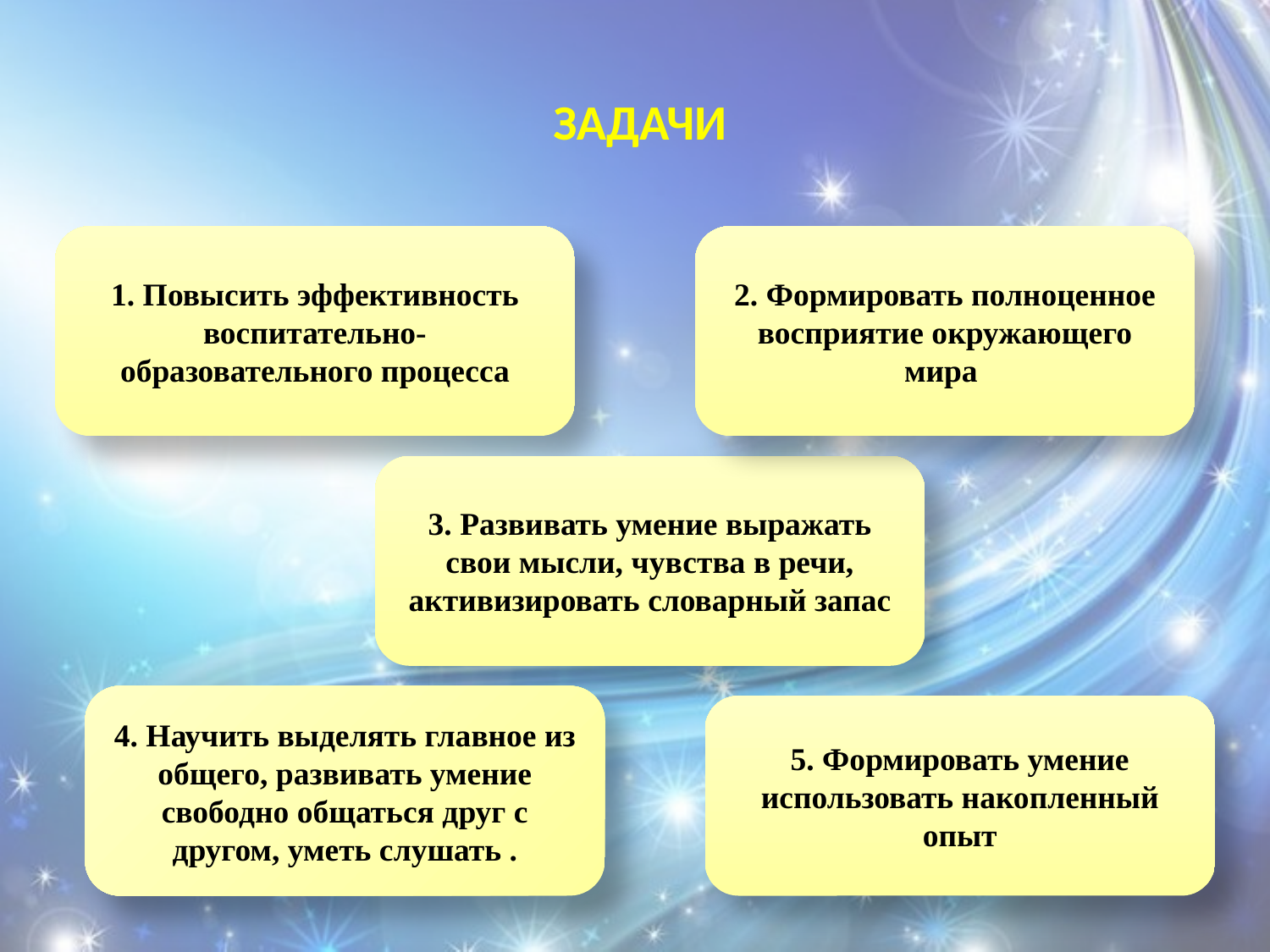

# Задачи
1. Повысить эффективность воспитательно-образовательного процесса
2. Формировать полноценное восприятие окружающего мира
3. Развивать умение выражать свои мысли, чувства в речи, активизировать словарный запас
4. Научить выделять главное из общего, развивать умение свободно общаться друг с другом, уметь слушать .
5. Формировать умение использовать накопленный опыт